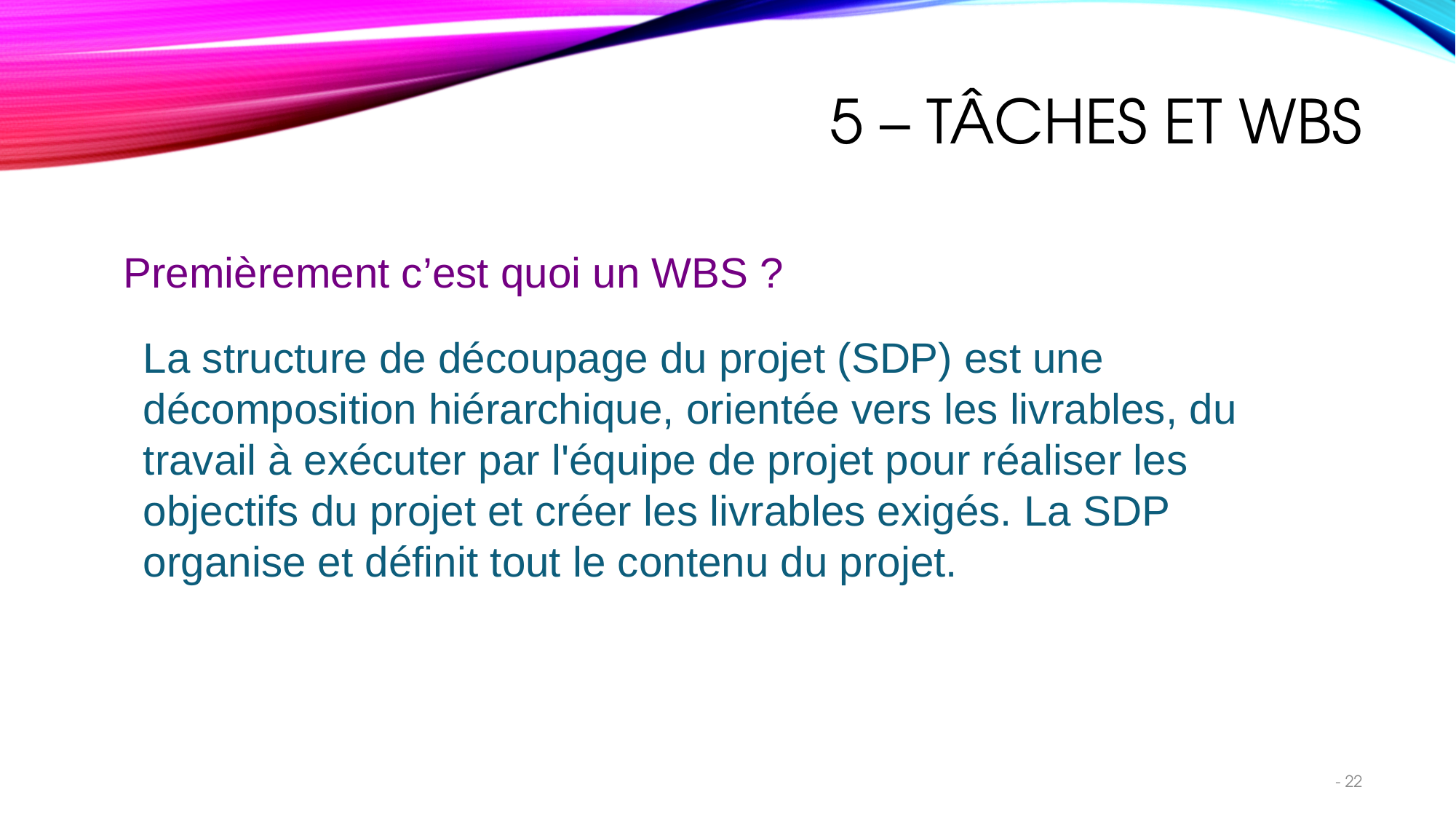

# 5 – Tâches et WBS
Premièrement c’est quoi un WBS ?
La structure de découpage du projet (SDP) est une décomposition hiérarchique, orientée vers les livrables, du travail à exécuter par l'équipe de projet pour réaliser les objectifs du projet et créer les livrables exigés. La SDP organise et définit tout le contenu du projet.
22